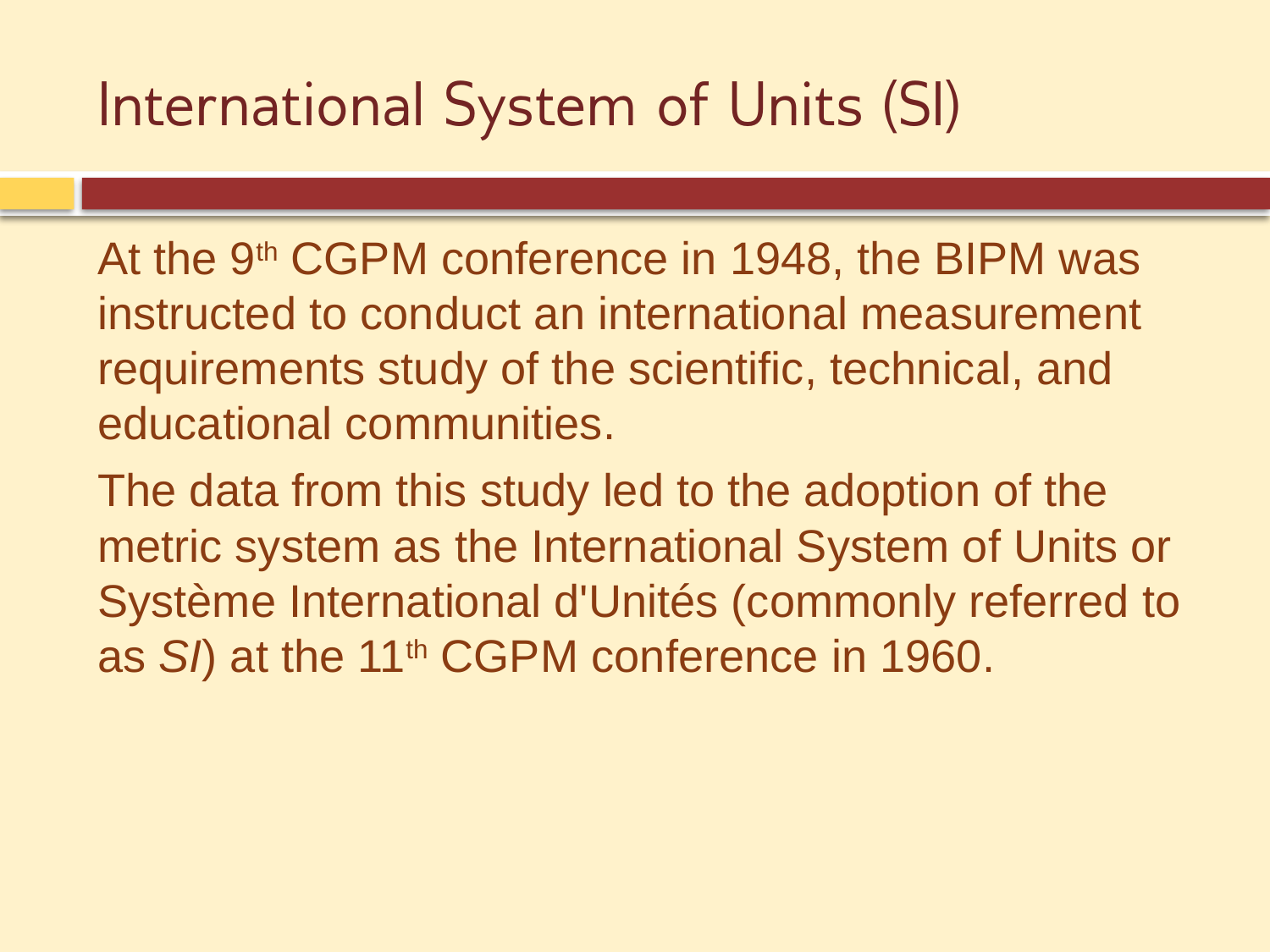

# International System of Units (SI)
At the 9th CGPM conference in 1948, the BIPM was instructed to conduct an international measurement requirements study of the scientific, technical, and educational communities.
The data from this study led to the adoption of the metric system as the International System of Units or Système International d'Unités (commonly referred to as SI) at the 11th CGPM conference in 1960.